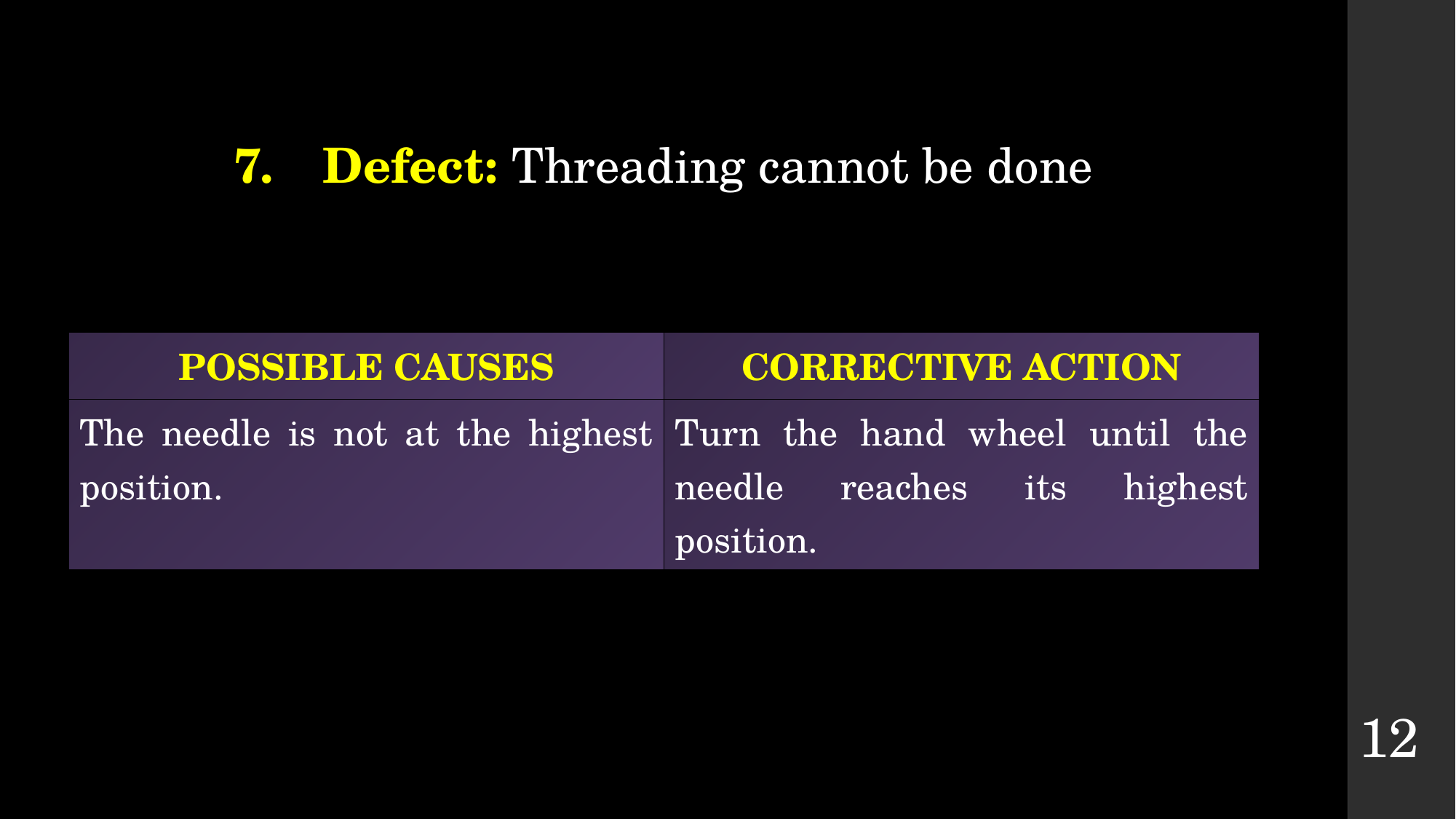

# Defect: Threading cannot be done
| POSSIBLE CAUSES | CORRECTIVE ACTION |
| --- | --- |
| The needle is not at the highest position. | Turn the hand wheel until the needle reaches its highest position. |
12